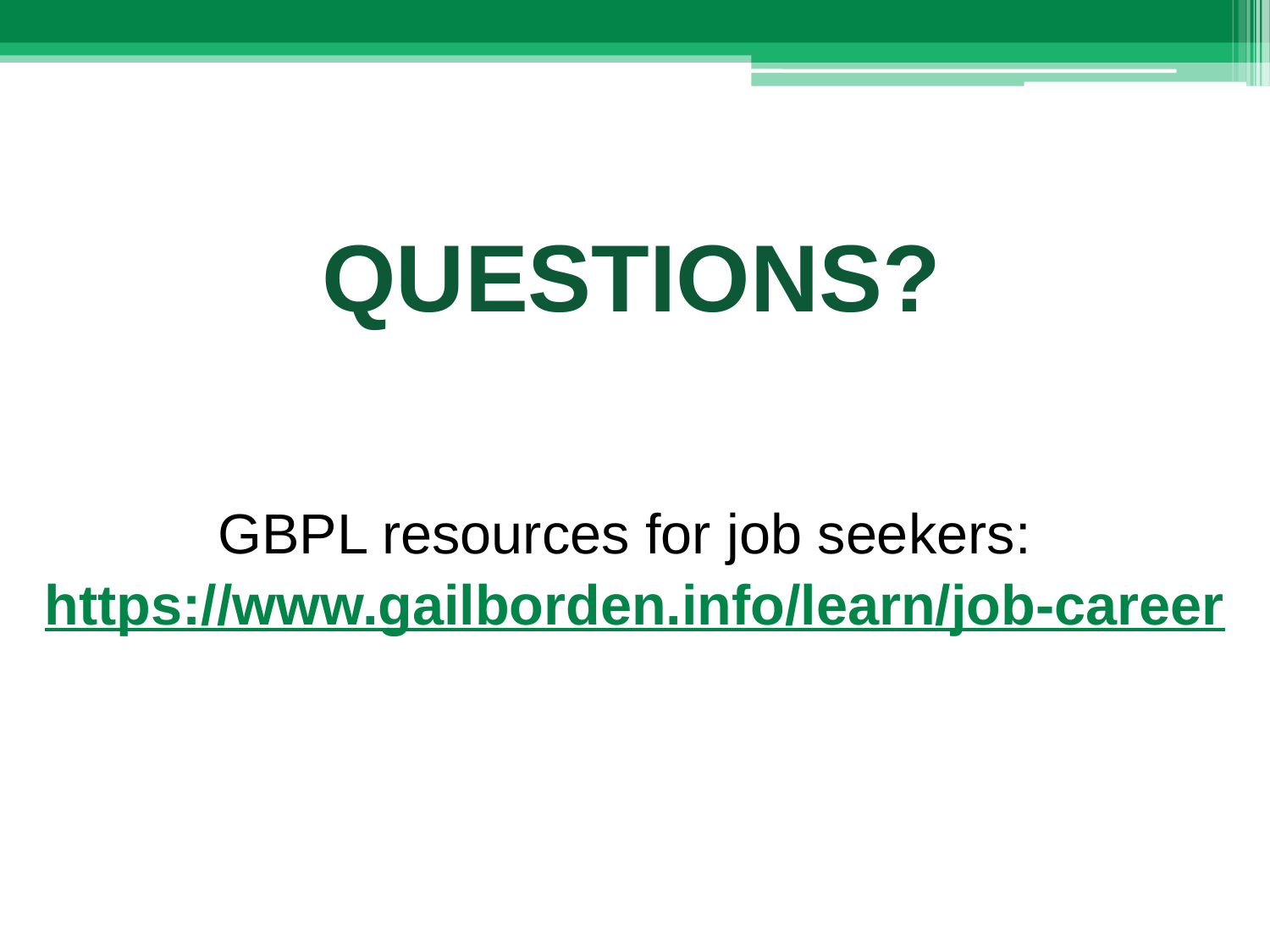

# QUESTIONS?

GBPL resources for job seekers: https://www.gailborden.info/learn/job-career